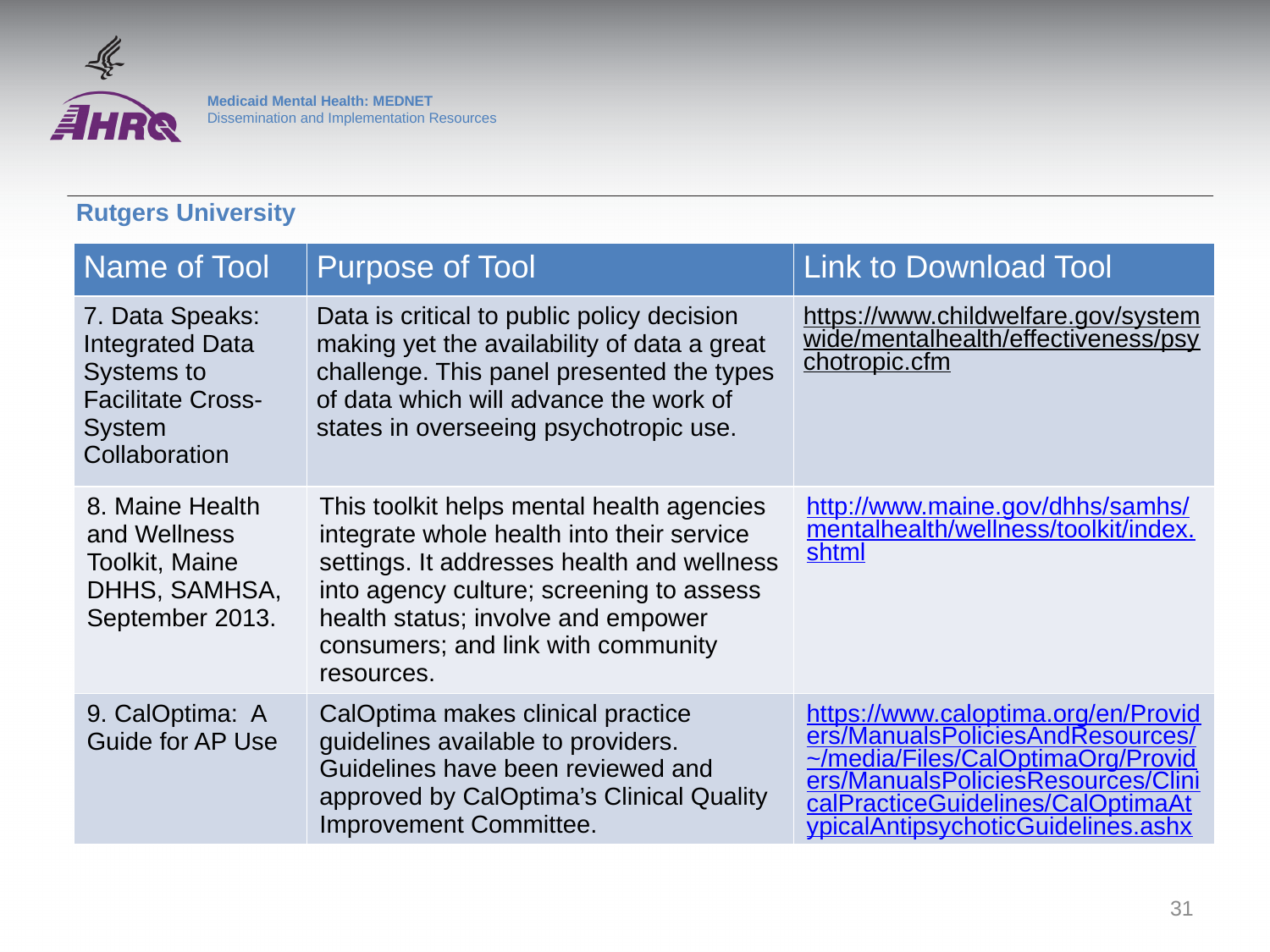

# Medicaid Mental Health: MEDNET Dissemination and Implementation Resources
Rutgers University
| Name of Tool | Purpose of Tool | Link to Download Tool |
| --- | --- | --- |
| 7. Data Speaks: Integrated Data Systems to Facilitate Cross-System Collaboration | Data is critical to public policy decision making yet the availability of data a great challenge. This panel presented the types of data which will advance the work of states in overseeing psychotropic use. | https://www.childwelfare.gov/systemwide/mentalhealth/effectiveness/psychotropic.cfm |
| 8. Maine Health and Wellness Toolkit, Maine DHHS, SAMHSA, September 2013. | This toolkit helps mental health agencies integrate whole health into their service settings. It addresses health and wellness into agency culture; screening to assess health status; involve and empower consumers; and link with community resources. | http://www.maine.gov/dhhs/samhs/mentalhealth/wellness/toolkit/index.shtml |
| 9. CalOptima: A Guide for AP Use | CalOptima makes clinical practice guidelines available to providers. Guidelines have been reviewed and approved by CalOptima’s Clinical Quality Improvement Committee. | https://www.caloptima.org/en/Providers/ManualsPoliciesAndResources/~/media/Files/CalOptimaOrg/Providers/ManualsPoliciesResources/ClinicalPracticeGuidelines/CalOptimaAtypicalAntipsychoticGuidelines.ashx |
31